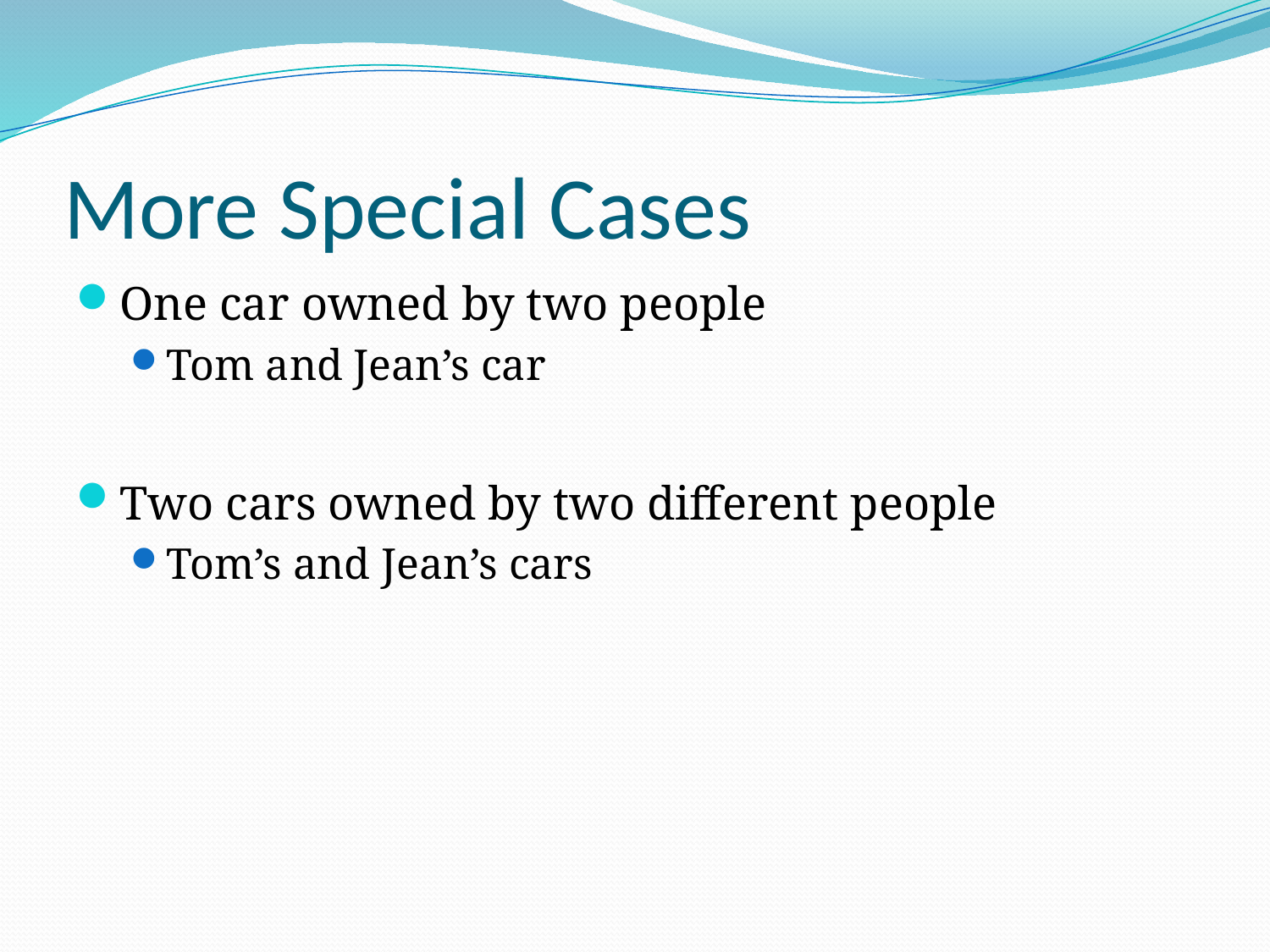

# More Special Cases
One car owned by two people
Tom and Jean’s car

Two cars owned by two different people
Tom’s and Jean’s cars